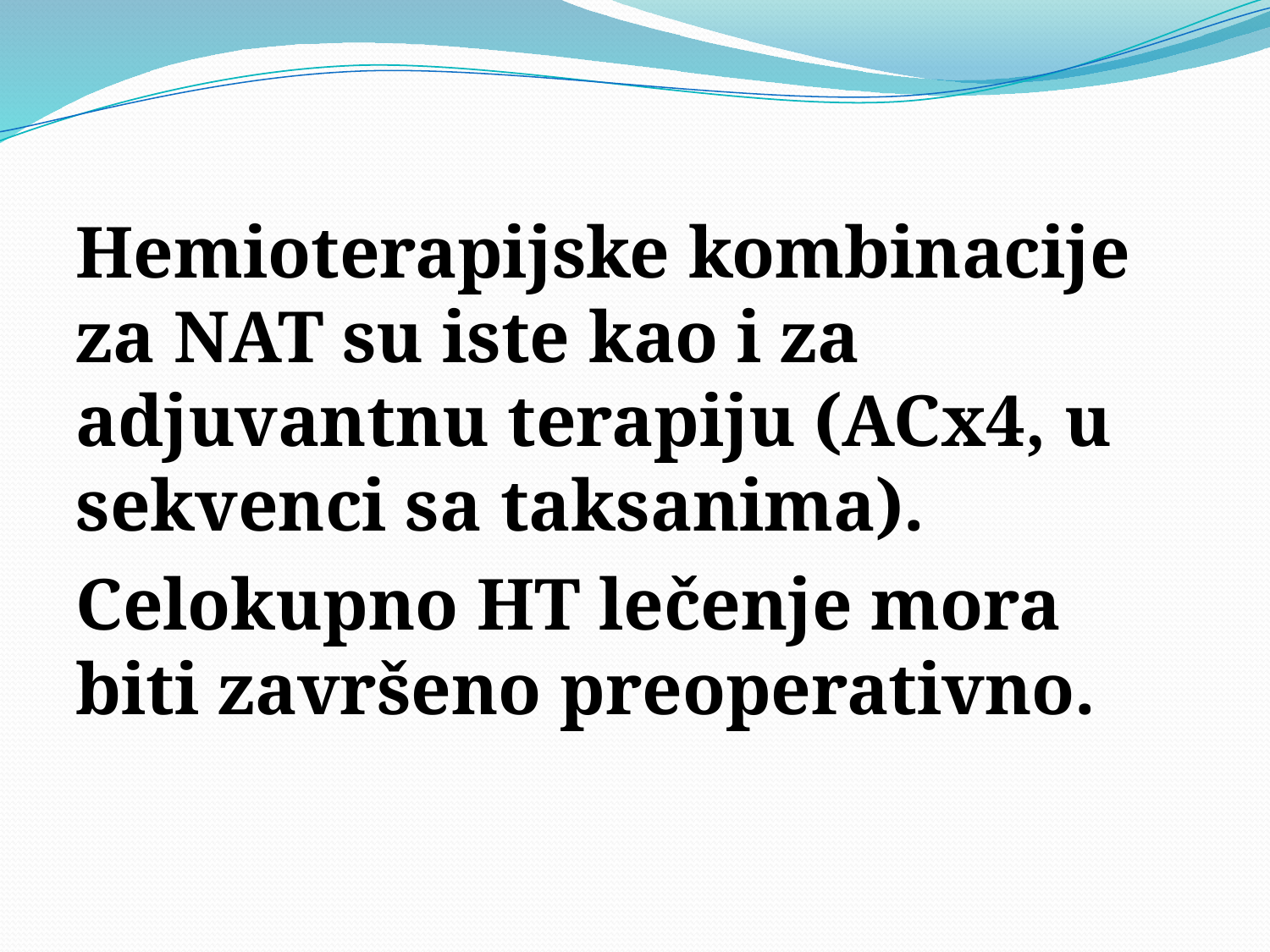

Hemioterapijske kombinacije za NAT su iste kao i za adjuvantnu terapiju (ACx4, u sekvenci sa taksanima).
Celokupno HT lečenje mora biti završeno preoperativno.